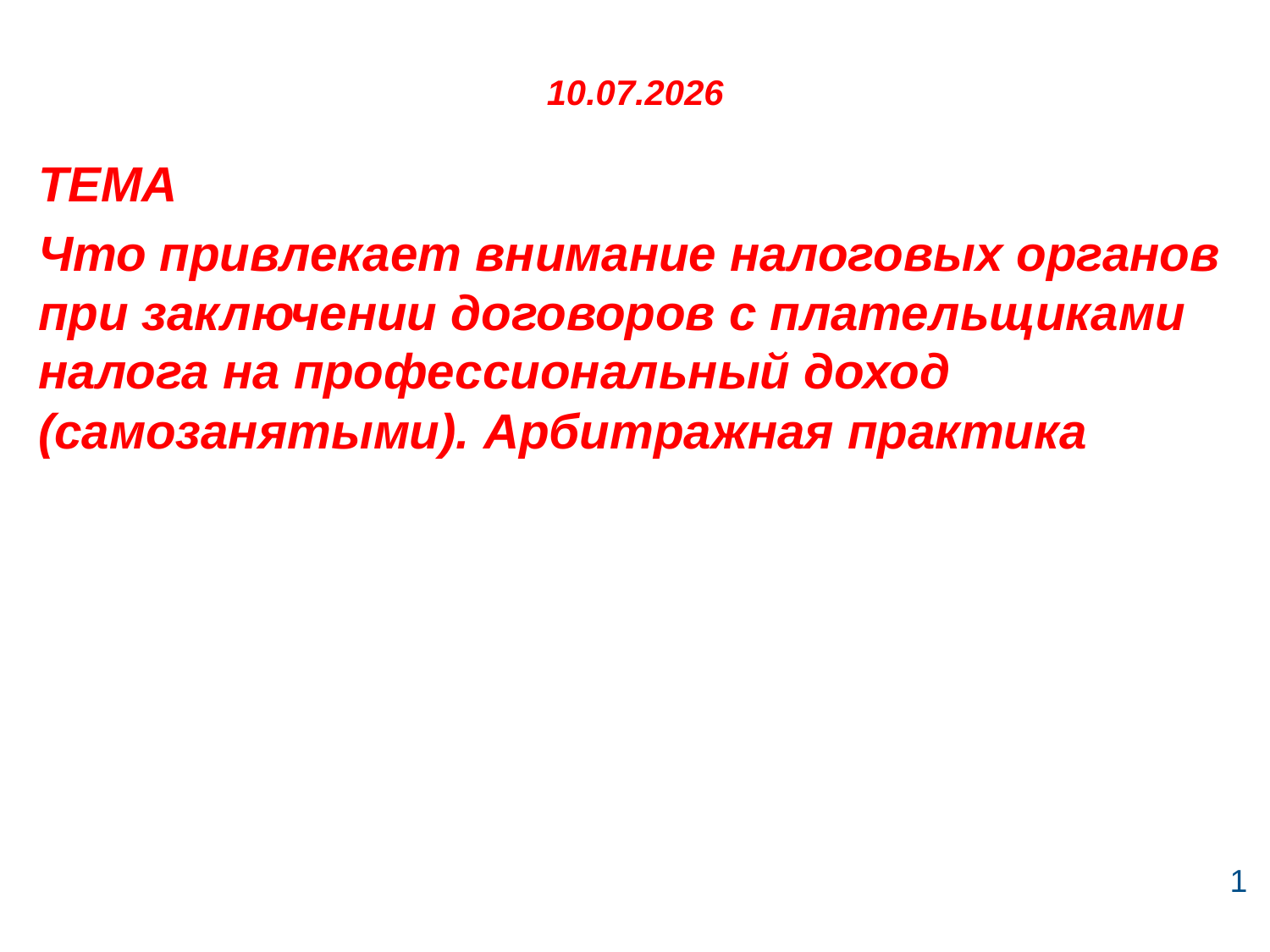

# 10.07.2026
ТЕМА
Что привлекает внимание налоговых органов при заключении договоров с плательщиками налога на профессиональный доход (самозанятыми). Арбитражная практика